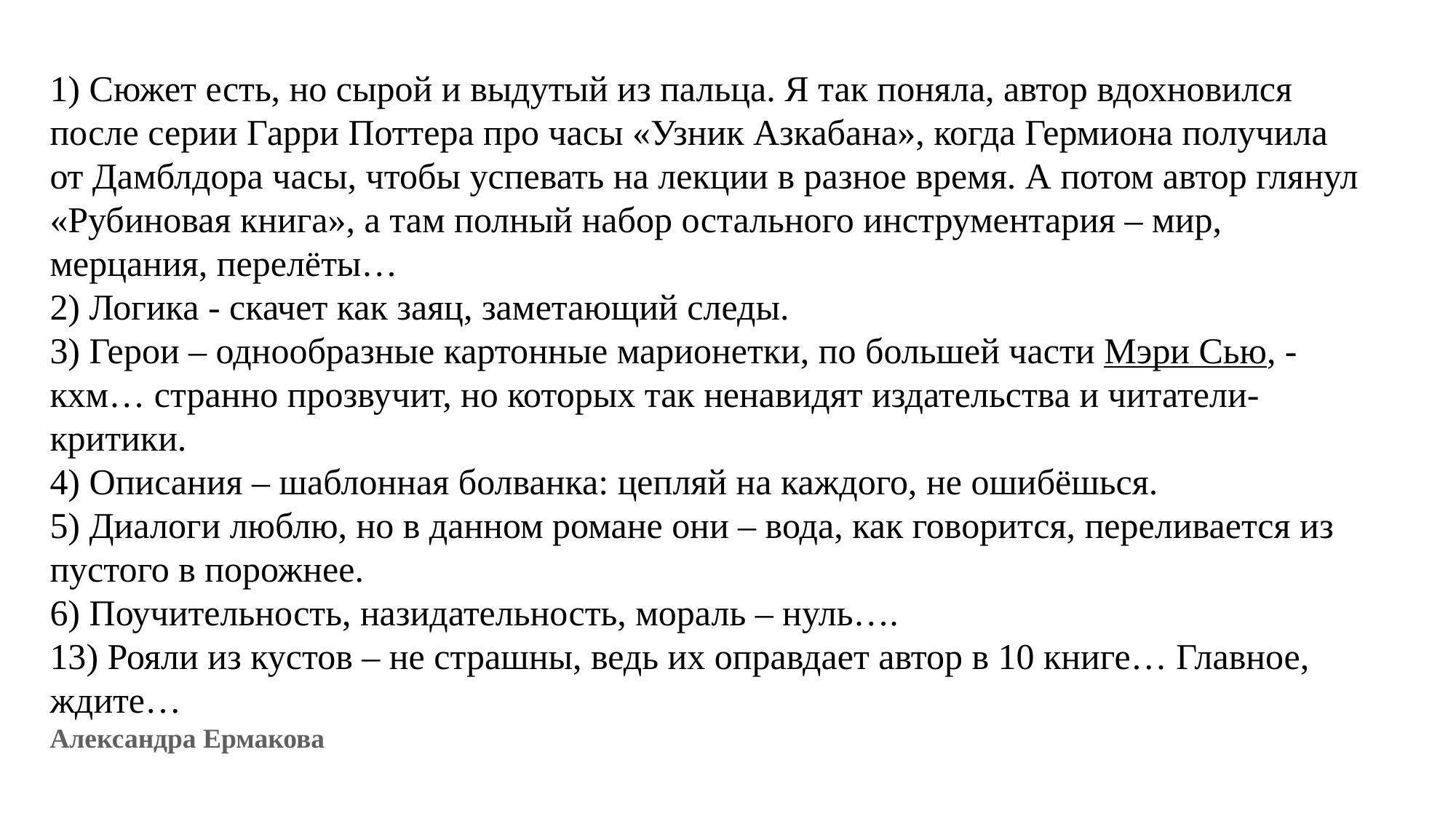

1) Сюжет есть, но сырой и выдутый из пальца. Я так поняла, автор вдохновился после серии Гарри Поттера про часы «Узник Азкабана», когда Гермиона получила от Дамблдора часы, чтобы успевать на лекции в разное время. А потом автор глянул «Рубиновая книга», а там полный набор остального инструментария – мир, мерцания, перелёты…
2) Логика - скачет как заяц, заметающий следы. 
3) Герои – однообразные картонные марионетки, по большей части Мэри Сью, - кхм… странно прозвучит, но которых так ненавидят издательства и читатели-критики. 
4) Описания – шаблонная болванка: цепляй на каждого, не ошибёшься. 
5) Диалоги люблю, но в данном романе они – вода, как говорится, переливается из пустого в порожнее. 
6) Поучительность, назидательность, мораль – нуль….
13) Рояли из кустов – не страшны, ведь их оправдает автор в 10 книге… Главное, ждите…
Александра Ермакова